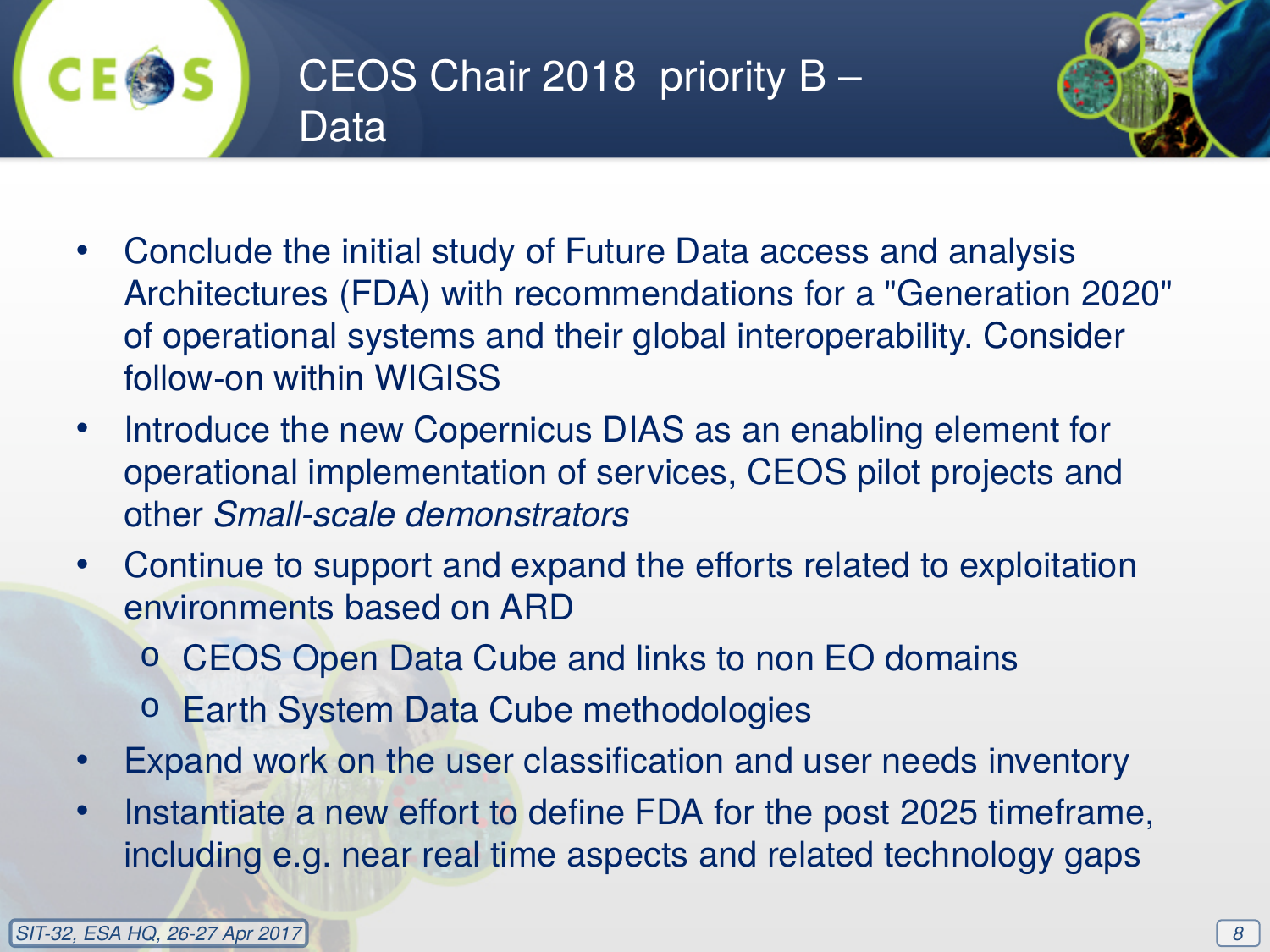

CEOS Chair 2018  priority B – Data

Conclude the initial study of Future Data access and analysis Architectures (FDA) with recommendations for a "Generation 2020" of operational systems and their global interoperability. Consider follow-on within WIGISS
Introduce the new Copernicus DIAS as an enabling element for operational implementation of services, CEOS pilot projects and other Small-scale demonstrators
Continue to support and expand the efforts related to exploitation environments based on ARD
CEOS Open Data Cube and links to non EO domains
Earth System Data Cube methodologies
Expand work on the user classification and user needs inventory
Instantiate a new effort to define FDA for the post 2025 timeframe, including e.g. near real time aspects and related technology gaps

8